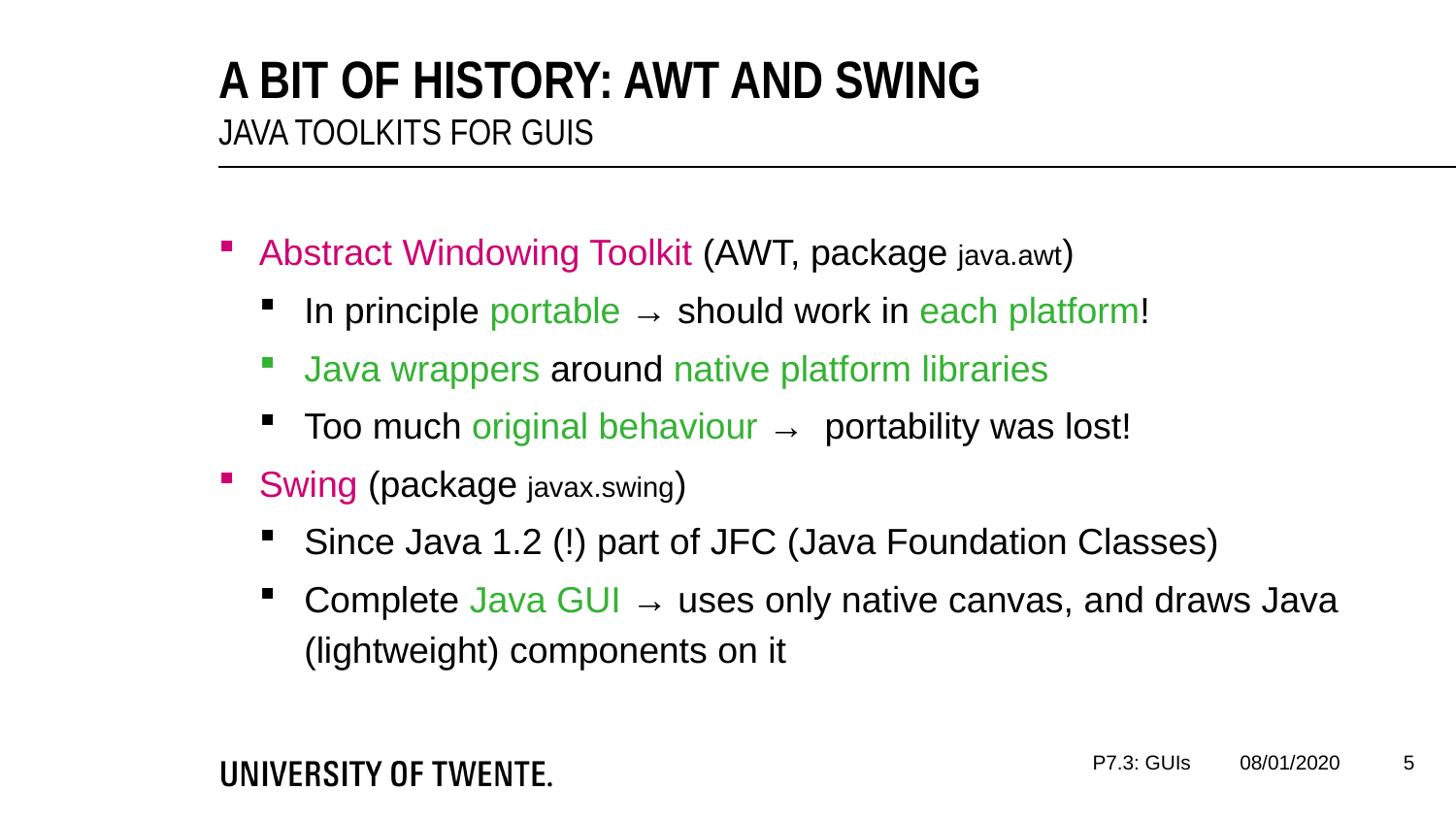

A Bit of History: AWT and Swing
Java Toolkits for GUIs
Abstract Windowing Toolkit (AWT, package java.awt)
In principle portable → should work in each platform!
Java wrappers around native platform libraries
Too much original behaviour →  portability was lost!
Swing (package javax.swing)
Since Java 1.2 (!) part of JFC (Java Foundation Classes)
Complete Java GUI → uses only native canvas, and draws Java (lightweight) components on it

5
P7.3: GUIs
08/01/2020